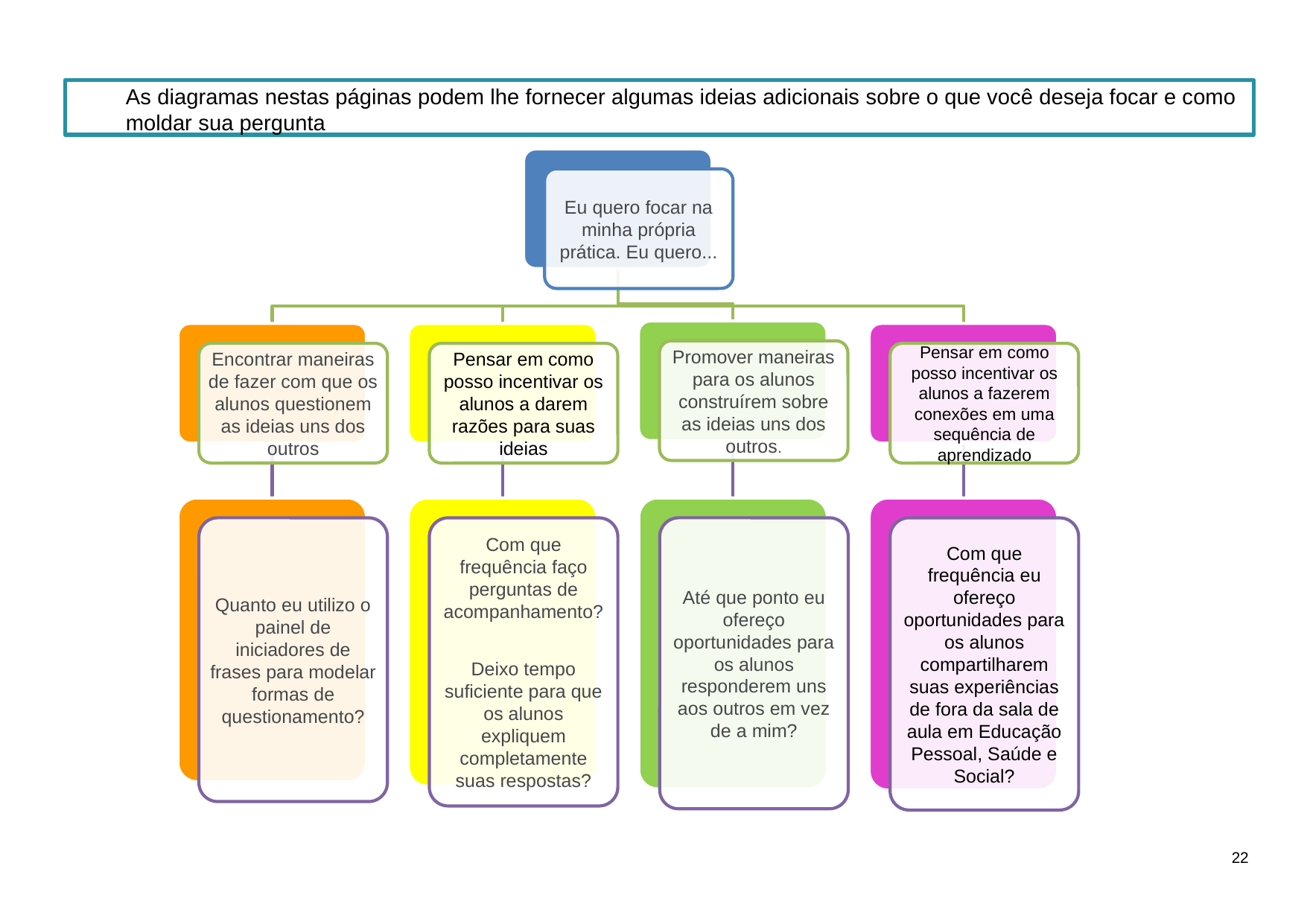

As diagramas nestas páginas podem lhe fornecer algumas ideias adicionais sobre o que você deseja focar e como moldar sua pergunta

Eu quero focar na minha própria prática. Eu quero...

Promover maneiras para os alunos construírem sobre as ideias uns dos outros.
Encontrar maneiras de fazer com que os alunos questionem as ideias uns dos outros
Pensar em como posso incentivar os alunos a darem razões para suas ideias
Pensar em como posso incentivar os alunos a fazerem conexões em uma sequência de aprendizado

Quanto eu utilizo o painel de iniciadores de frases para modelar formas de questionamento?
Com que frequência faço perguntas de acompanhamento?

Deixo tempo suficiente para que os alunos expliquem completamente suas respostas?
Até que ponto eu ofereço oportunidades para os alunos responderem uns aos outros em vez de a mim?
Com que frequência eu ofereço oportunidades para os alunos compartilharem suas experiências de fora da sala de aula em Educação Pessoal, Saúde e Social?
22